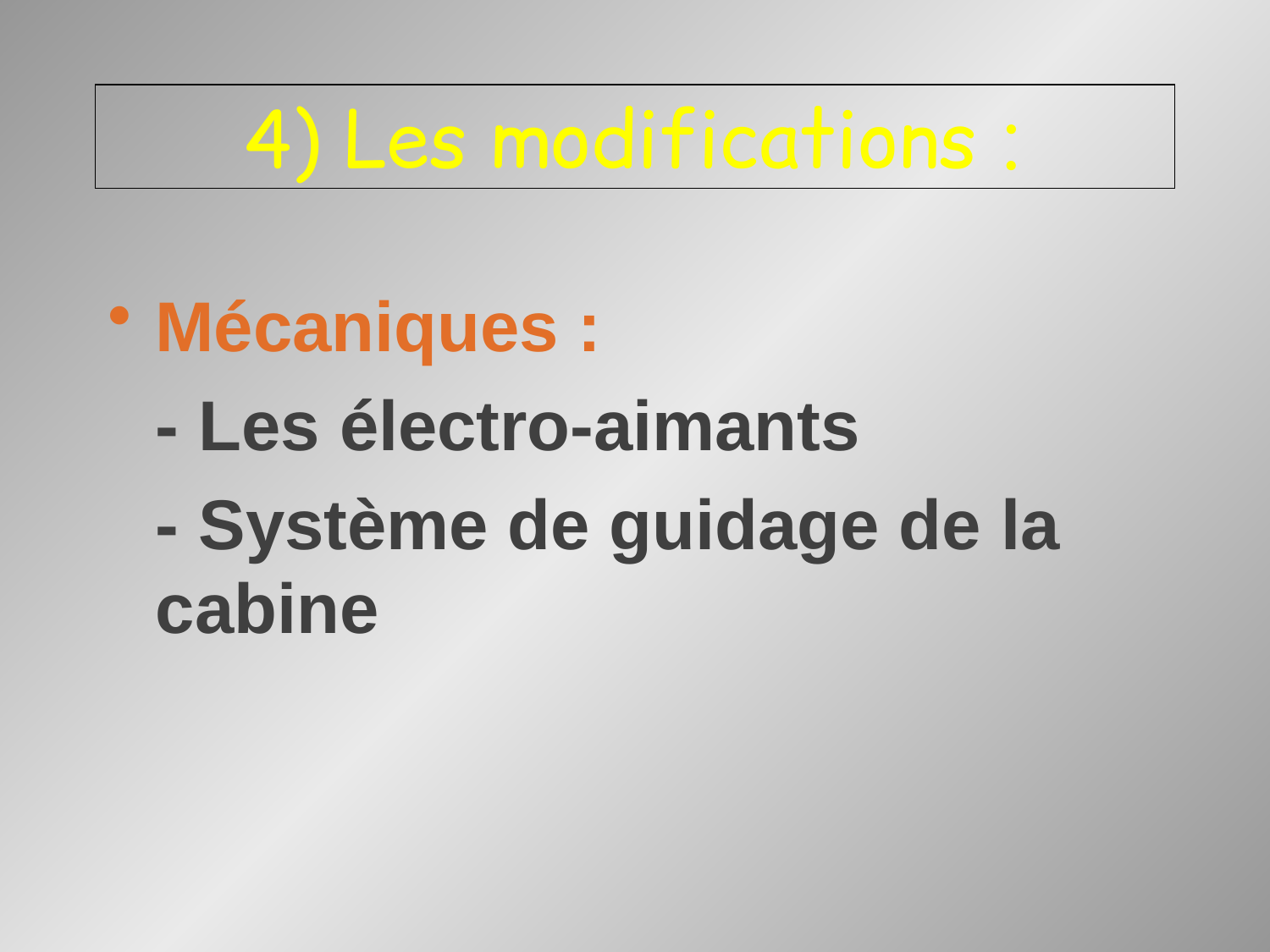

# 4) Les modifications :
Mécaniques :
	- Les électro-aimants
	- Système de guidage de la cabine